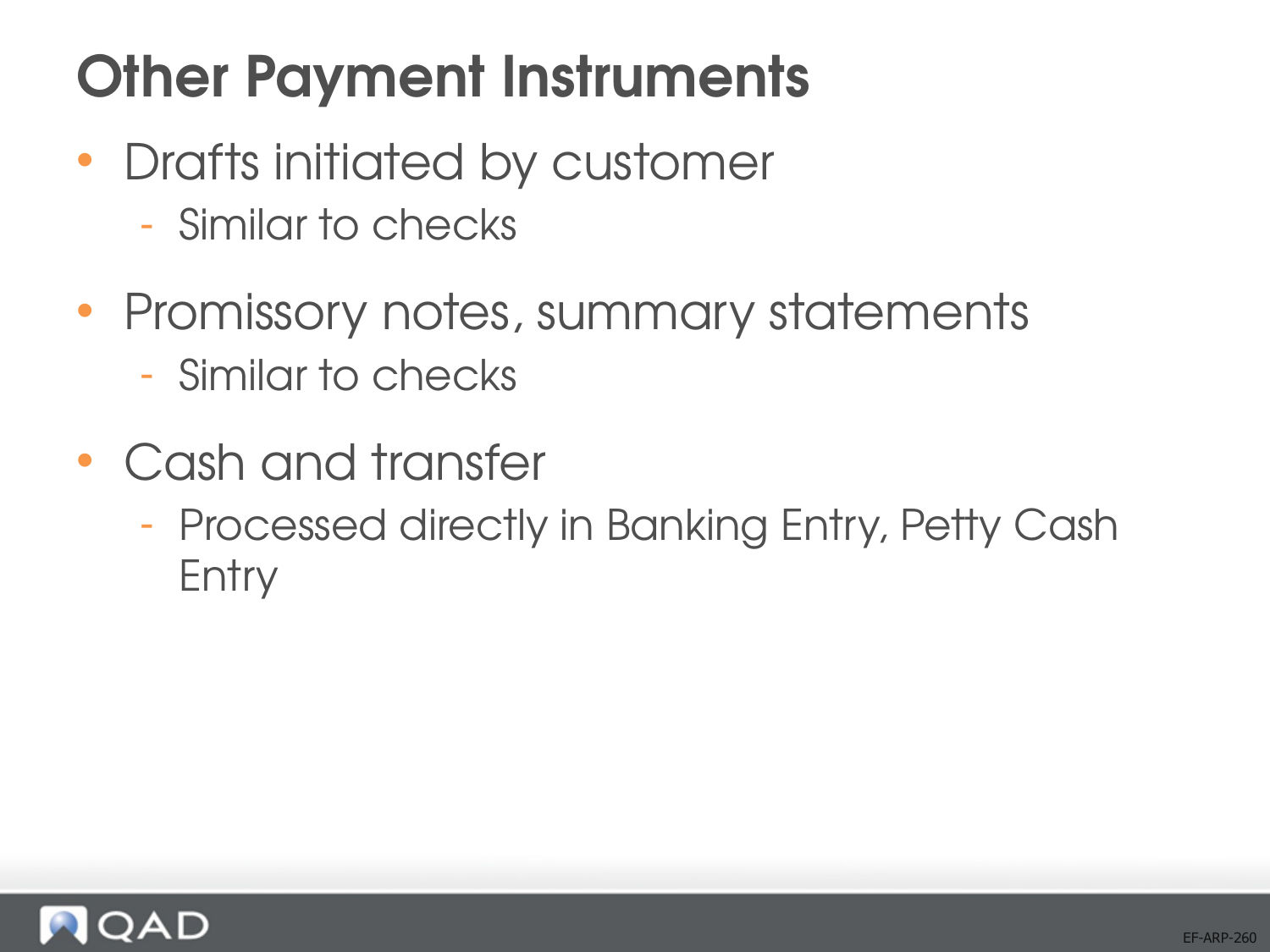

# Other Payment Instruments
Drafts initiated by customer
Similar to checks
Promissory notes, summary statements
Similar to checks
Cash and transfer
Processed directly in Banking Entry, Petty Cash Entry

EF-ARP-260